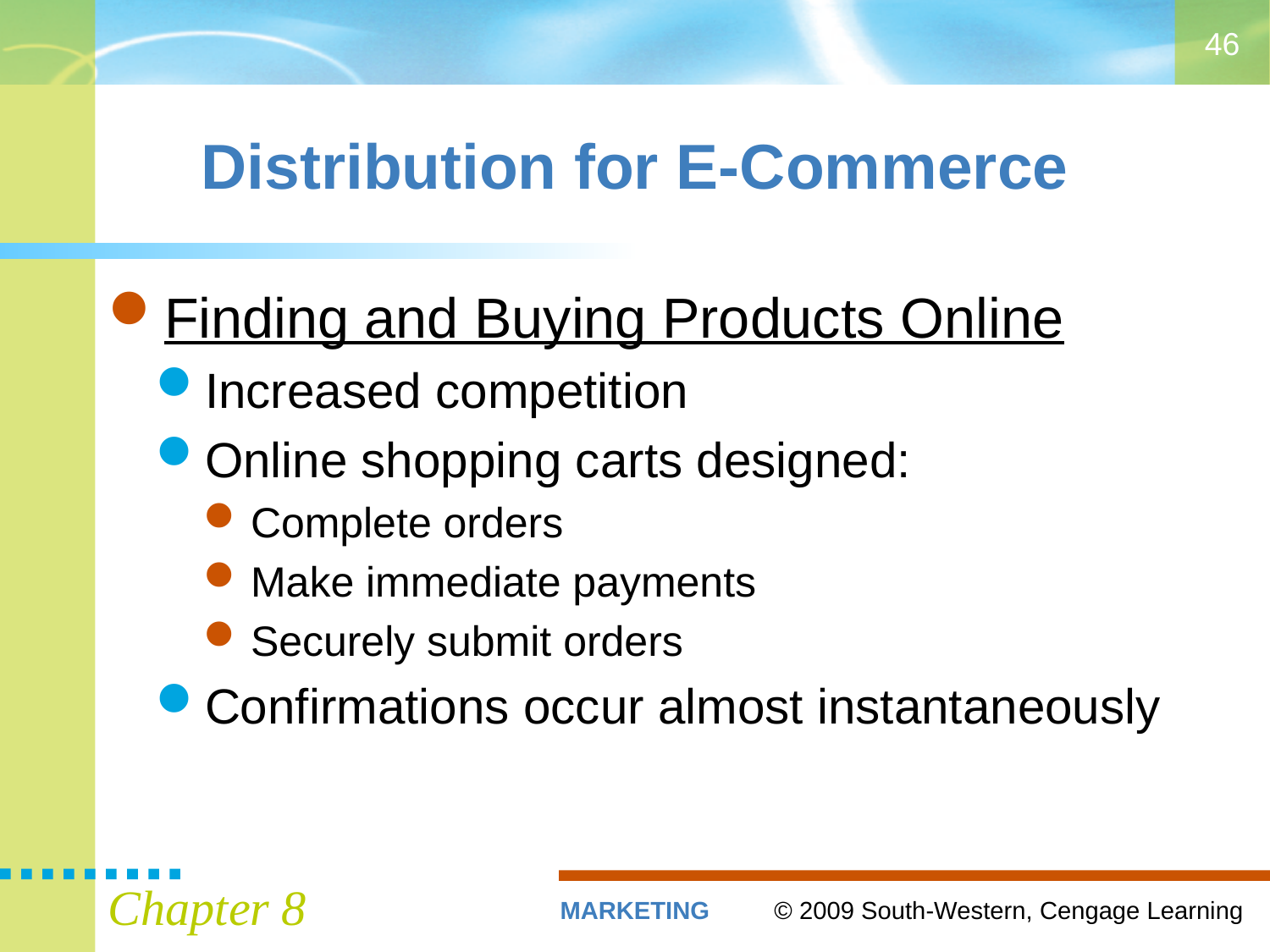

46
# Distribution for E-Commerce
Finding and Buying Products Online
Increased competition
Online shopping carts designed:
Complete orders
Make immediate payments
Securely submit orders
Confirmations occur almost instantaneously
Chapter 8